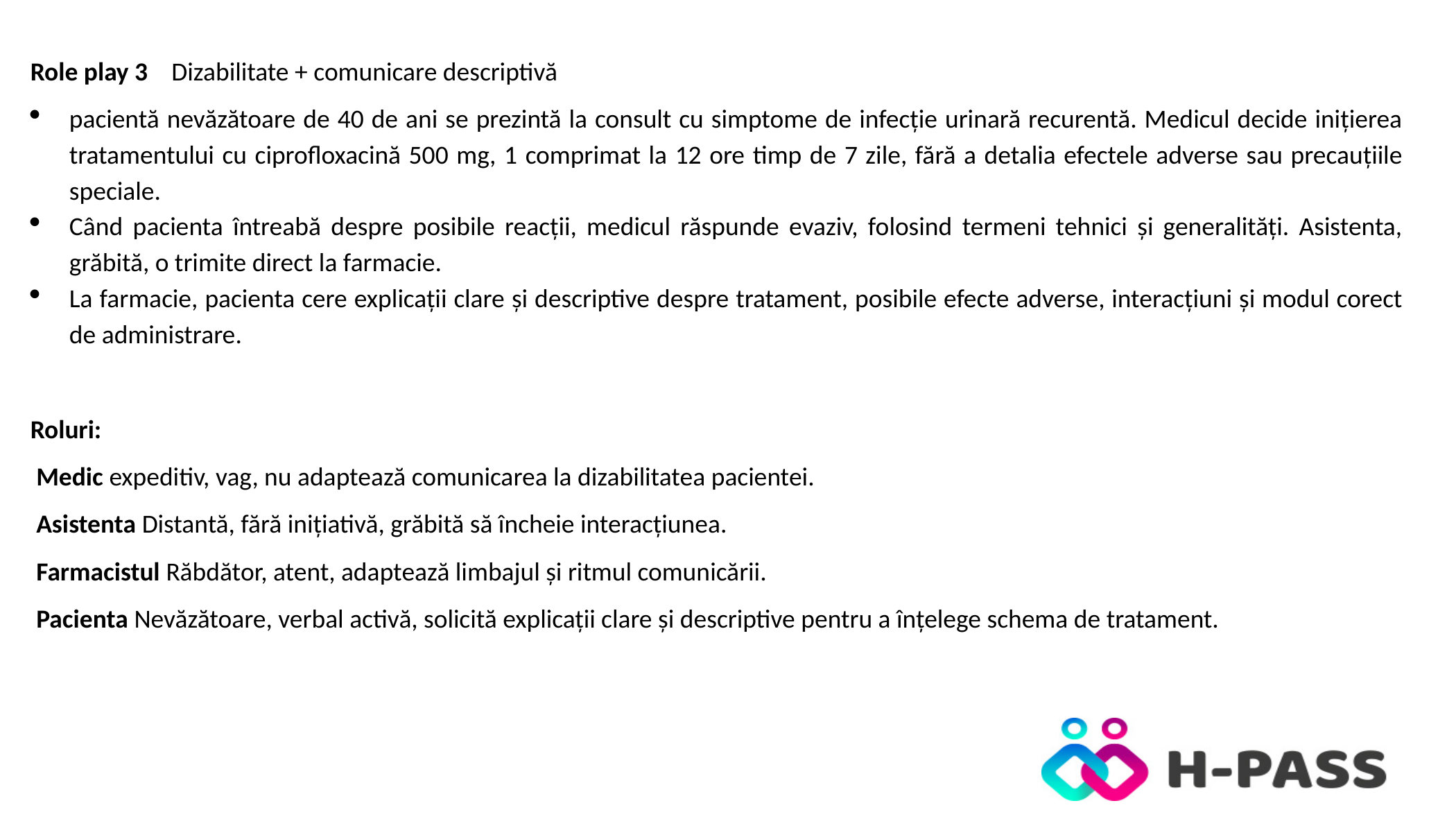

Role play 3    Dizabilitate + comunicare descriptivă
pacientă nevăzătoare de 40 de ani se prezintă la consult cu simptome de infecție urinară recurentă. Medicul decide inițierea tratamentului cu ciprofloxacină 500 mg, 1 comprimat la 12 ore timp de 7 zile, fără a detalia efectele adverse sau precauțiile speciale.
Când pacienta întreabă despre posibile reacții, medicul răspunde evaziv, folosind termeni tehnici și generalități. Asistenta, grăbită, o trimite direct la farmacie.
La farmacie, pacienta cere explicații clare și descriptive despre tratament, posibile efecte adverse, interacțiuni și modul corect de administrare.

Roluri:
 Medic expeditiv, vag, nu adaptează comunicarea la dizabilitatea pacientei.
 Asistenta Distantă, fără inițiativă, grăbită să încheie interacțiunea.
 Farmacistul Răbdător, atent, adaptează limbajul și ritmul comunicării.
 Pacienta Nevăzătoare, verbal activă, solicită explicații clare și descriptive pentru a înțelege schema de tratament.